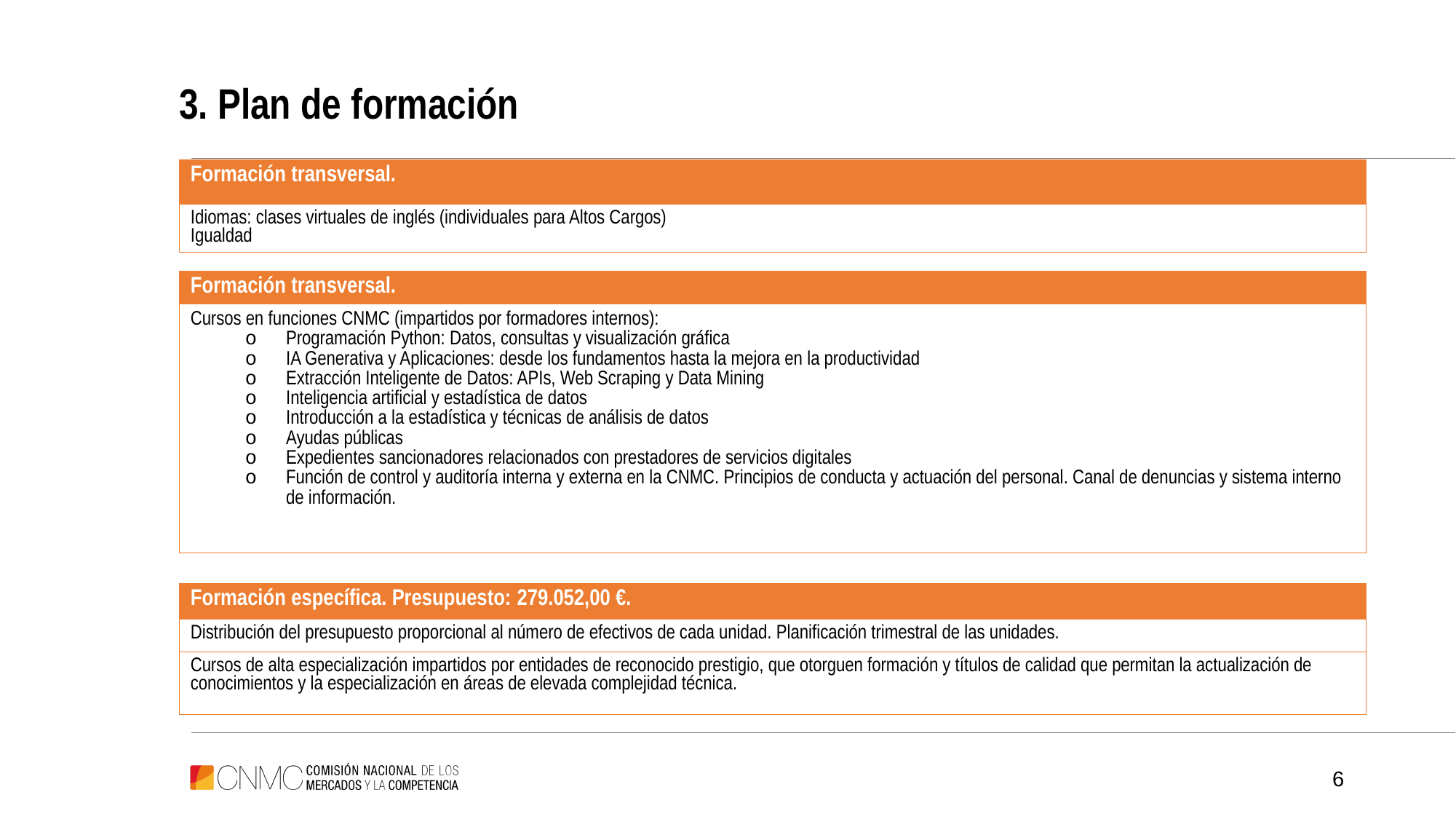

# 3. Plan de formación
| Formación transversal. |
| --- |
| Idiomas: clases virtuales de inglés (individuales para Altos Cargos) Igualdad |
| Formación transversal. |
| --- |
| Cursos en funciones CNMC (impartidos por formadores internos): Programación Python: Datos, consultas y visualización gráfica IA Generativa y Aplicaciones: desde los fundamentos hasta la mejora en la productividad Extracción Inteligente de Datos: APIs, Web Scraping y Data Mining Inteligencia artificial y estadística de datos Introducción a la estadística y técnicas de análisis de datos Ayudas públicas Expedientes sancionadores relacionados con prestadores de servicios digitales Función de control y auditoría interna y externa en la CNMC. Principios de conducta y actuación del personal. Canal de denuncias y sistema interno de información. |
| Formación específica. Presupuesto: 279.052,00 €. |
| --- |
| Distribución del presupuesto proporcional al número de efectivos de cada unidad. Planificación trimestral de las unidades. |
| Cursos de alta especialización impartidos por entidades de reconocido prestigio, que otorguen formación y títulos de calidad que permitan la actualización de conocimientos y la especialización en áreas de elevada complejidad técnica. |
6